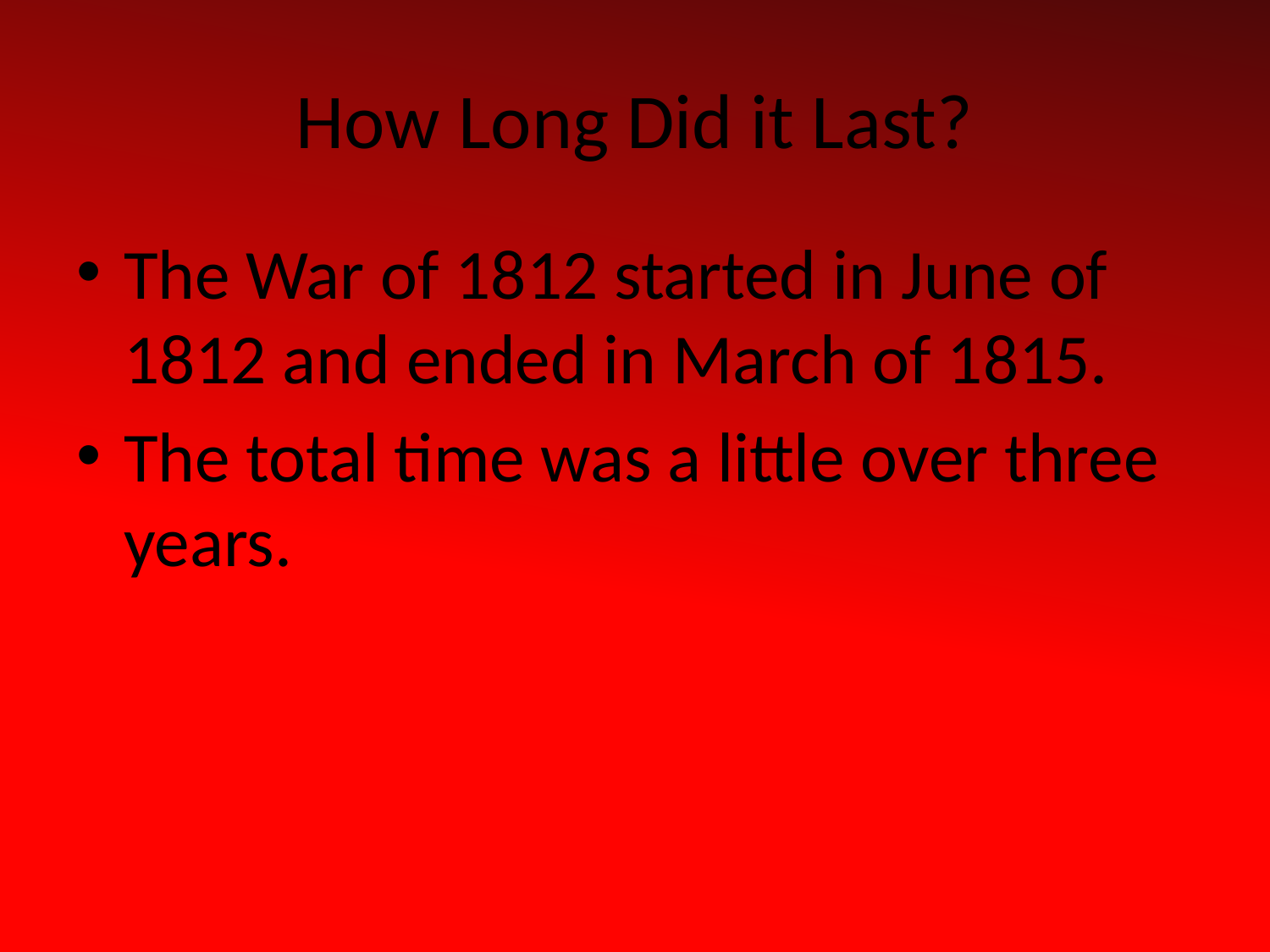

# How Long Did it Last?
The War of 1812 started in June of 1812 and ended in March of 1815.
The total time was a little over three years.